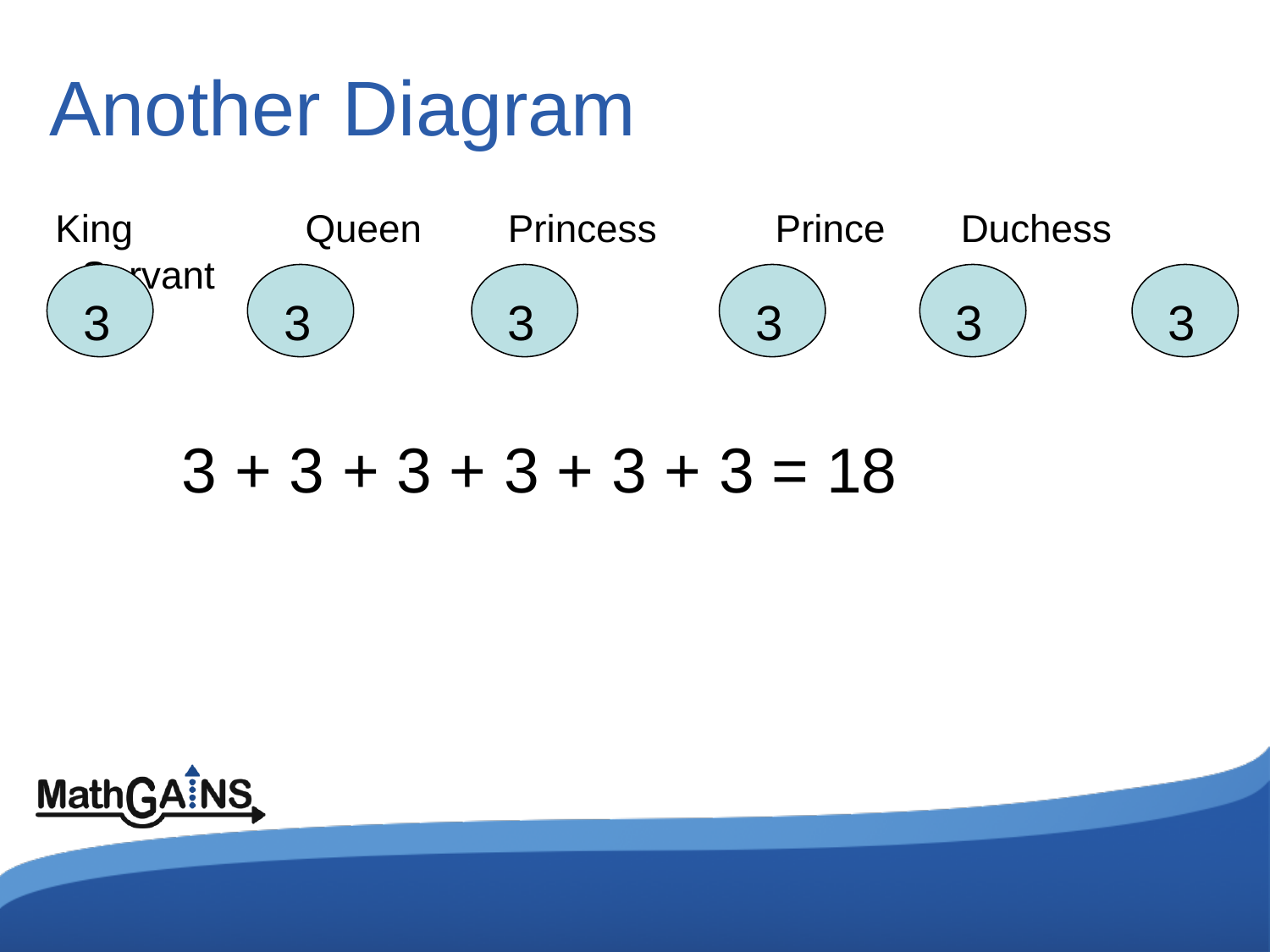

# Another Diagram
  King	         Queen        Princess           Prince       Duchess      Servant

3
3
3
3
3
3
3 + 3 + 3 + 3 + 3 + 3 = 18